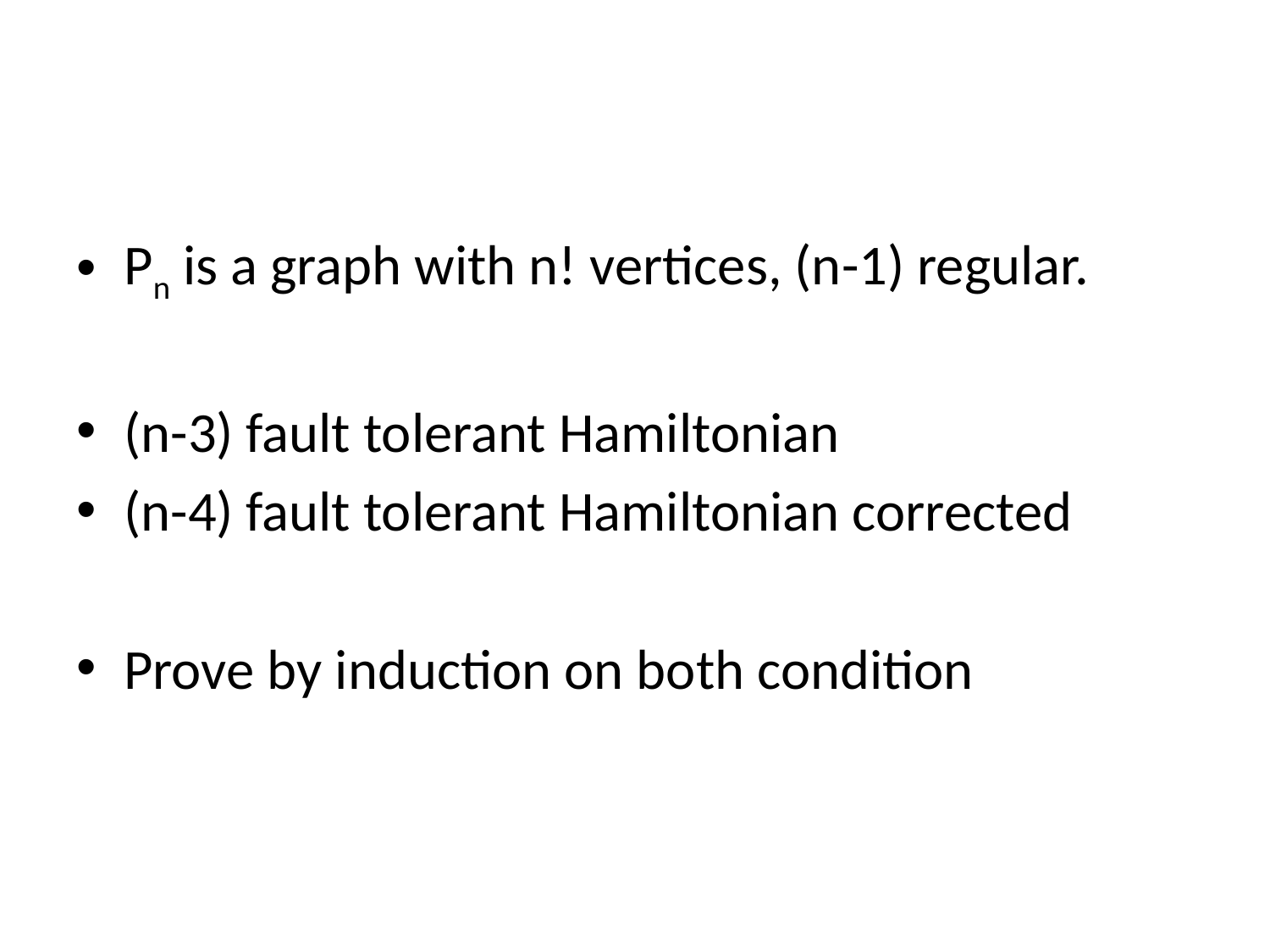

#
Pn is a graph with n! vertices, (n-1) regular.

(n-3) fault tolerant Hamiltonian
(n-4) fault tolerant Hamiltonian corrected

Prove by induction on both condition